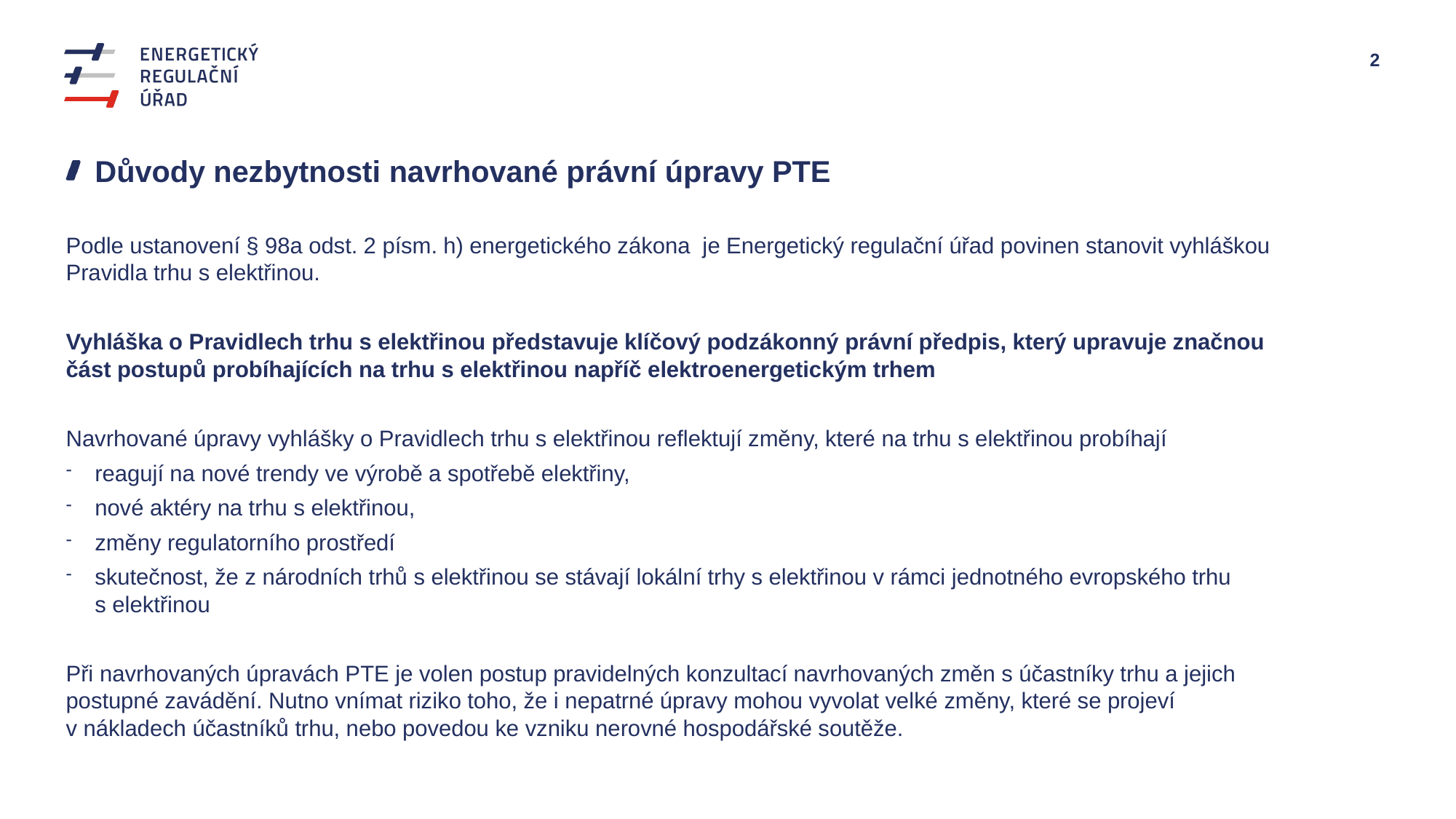

Důvody nezbytnosti navrhované právní úpravy PTE

Podle ustanovení § 98a odst. 2 písm. h) energetického zákona  je Energetický regulační úřad povinen stanovit vyhláškou Pravidla trhu s elektřinou.

Vyhláška o Pravidlech trhu s elektřinou představuje klíčový podzákonný právní předpis, který upravuje značnou část postupů probíhajících na trhu s elektřinou napříč elektroenergetickým trhem

Navrhované úpravy vyhlášky o Pravidlech trhu s elektřinou reflektují změny, které na trhu s elektřinou probíhají
reagují na nové trendy ve výrobě a spotřebě elektřiny,
nové aktéry na trhu s elektřinou,
změny regulatorního prostředí
skutečnost, že z národních trhů s elektřinou se stávají lokální trhy s elektřinou v rámci jednotného evropského trhu s elektřinou

Při navrhovaných úpravách PTE je volen postup pravidelných konzultací navrhovaných změn s účastníky trhu a jejich postupné zavádění. Nutno vnímat riziko toho, že i nepatrné úpravy mohou vyvolat velké změny, které se projeví v nákladech účastníků trhu, nebo povedou ke vzniku nerovné hospodářské soutěže.